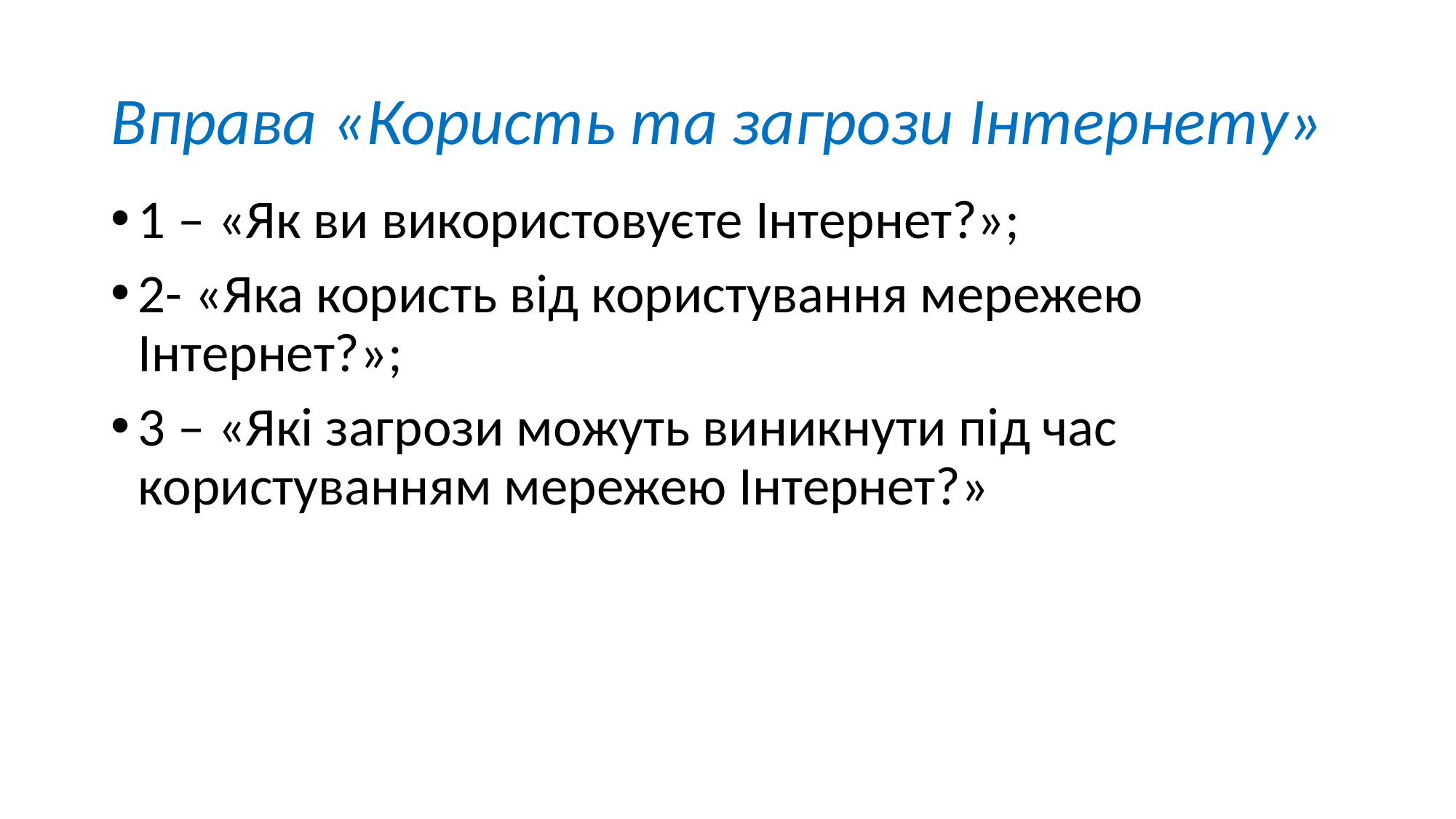

# Вправа «Користь та загрози Інтернету»
1 – «Як ви використовуєте Інтернет?»;
2- «Яка користь від користування мережею Інтернет?»;
3 – «Які загрози можуть виникнути під час користуванням мережею Інтернет?»